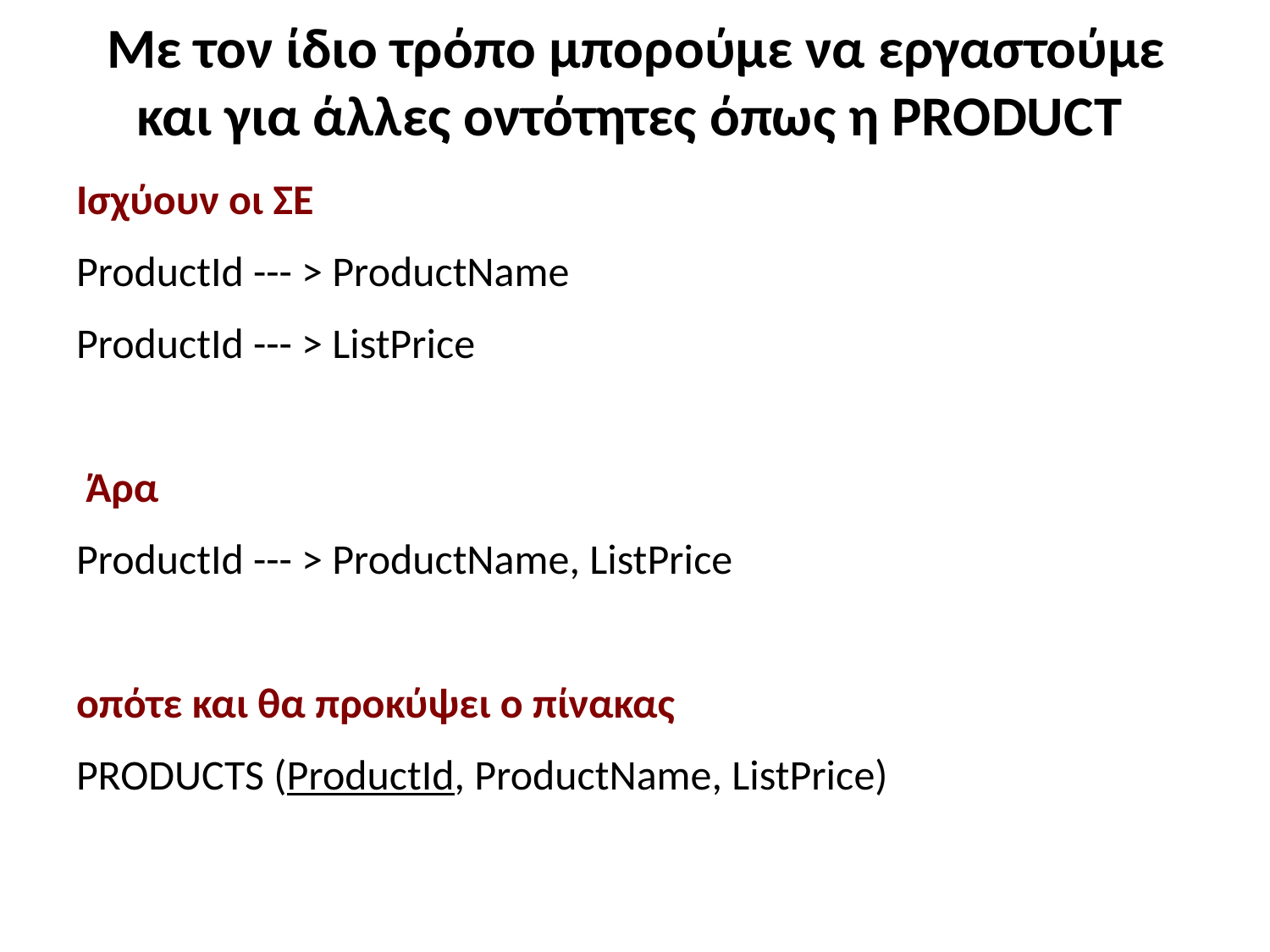

# Με τον ίδιο τρόπο μπορούμε να εργαστούμε και για άλλες οντότητες όπως η PRODUCT
Ισχύουν οι ΣΕ
ProductId --- > ProductName
ProductId --- > ListPrice

 Άρα
ProductId --- > ProductName, ListPrice

οπότε και θα προκύψει ο πίνακας
PRODUCTS (ProductId, ProductName, ListPrice)